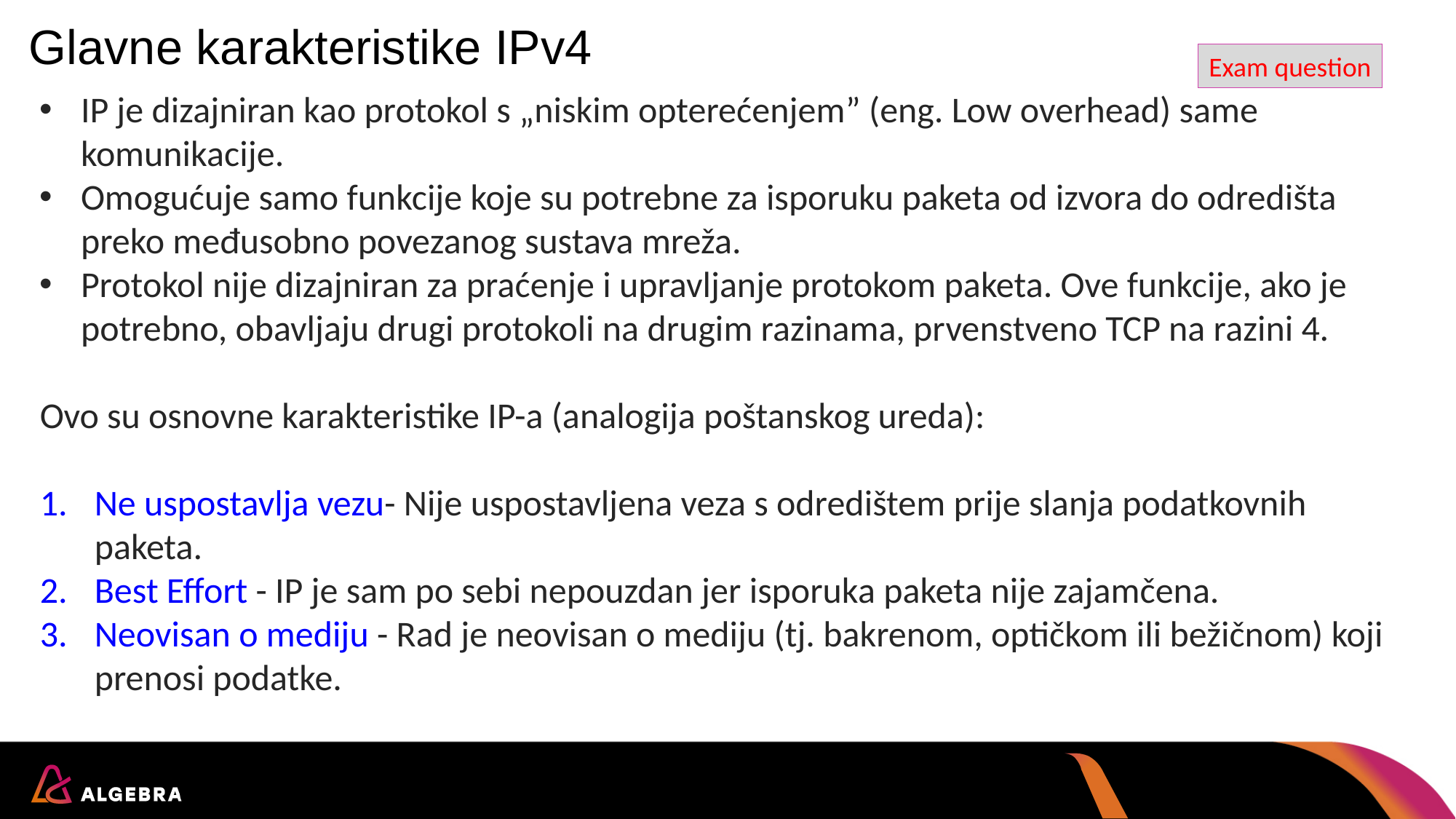

# Glavne karakteristike IPv4
Exam question
IP je dizajniran kao protokol s „niskim opterećenjem” (eng. Low overhead) same komunikacije.
Omogućuje samo funkcije koje su potrebne za isporuku paketa od izvora do odredišta preko međusobno povezanog sustava mreža.
Protokol nije dizajniran za praćenje i upravljanje protokom paketa. Ove funkcije, ako je potrebno, obavljaju drugi protokoli na drugim razinama, prvenstveno TCP na razini 4.

Ovo su osnovne karakteristike IP-a (analogija poštanskog ureda):

Ne uspostavlja vezu- Nije uspostavljena veza s odredištem prije slanja podatkovnih paketa.
Best Effort - IP je sam po sebi nepouzdan jer isporuka paketa nije zajamčena.
Neovisan o mediju - Rad je neovisan o mediju (tj. bakrenom, optičkom ili bežičnom) koji prenosi podatke.